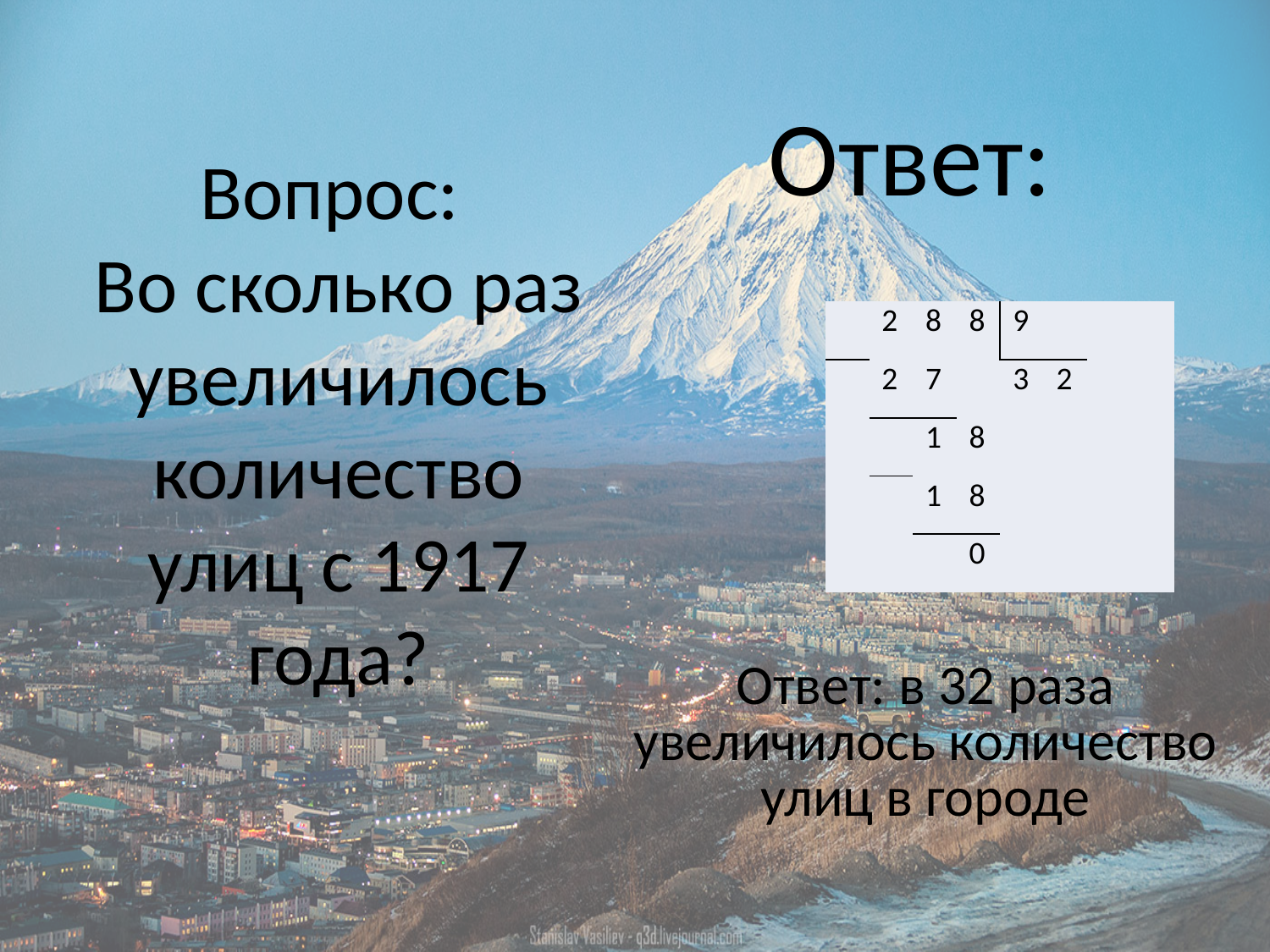

# Вопрос: Во сколько раз увеличилось количество улиц с 1917 года?
Ответ:
|  | 2 | 8 | 8 | 9 |  |  |  |
| --- | --- | --- | --- | --- | --- | --- | --- |
|  | 2 | 7 |  | 3 | 2 |  |  |
|  |  | 1 | 8 |  |  |  |  |
|  |  | 1 | 8 |  |  |  |  |
|  |  |  | 0 |  |  |  |  |
Ответ: в 32 раза увеличилось количество улиц в городе